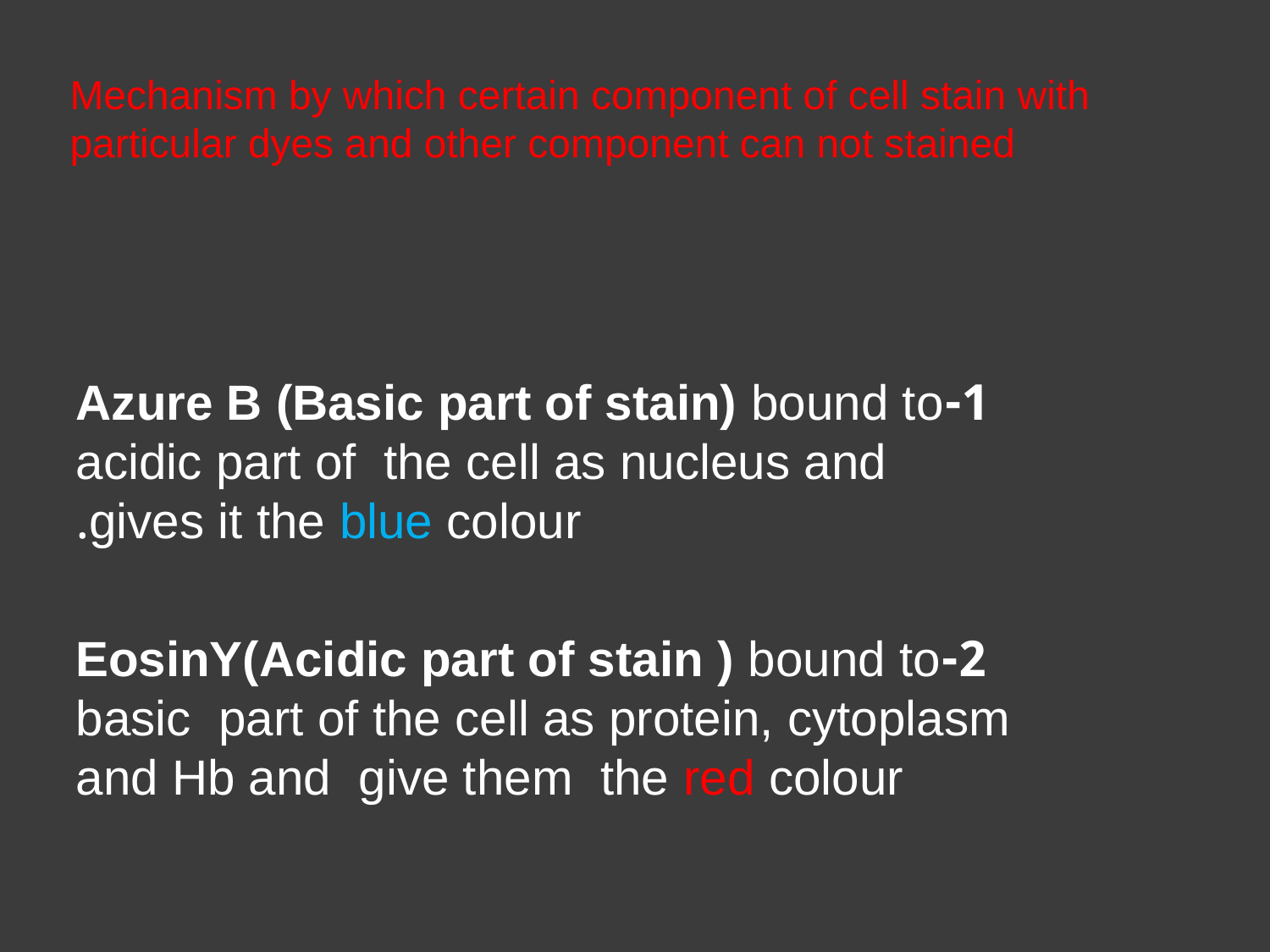

# Mechanism by which certain component of cell stain with particular dyes and other component can not stained

1-Azure B (Basic part of stain) bound to acidic part of  the cell as nucleus and  gives it the blue colour.

2-EosinY(Acidic part of stain ) bound to basic  part of the cell as protein, cytoplasm and Hb and  give them  the red colour